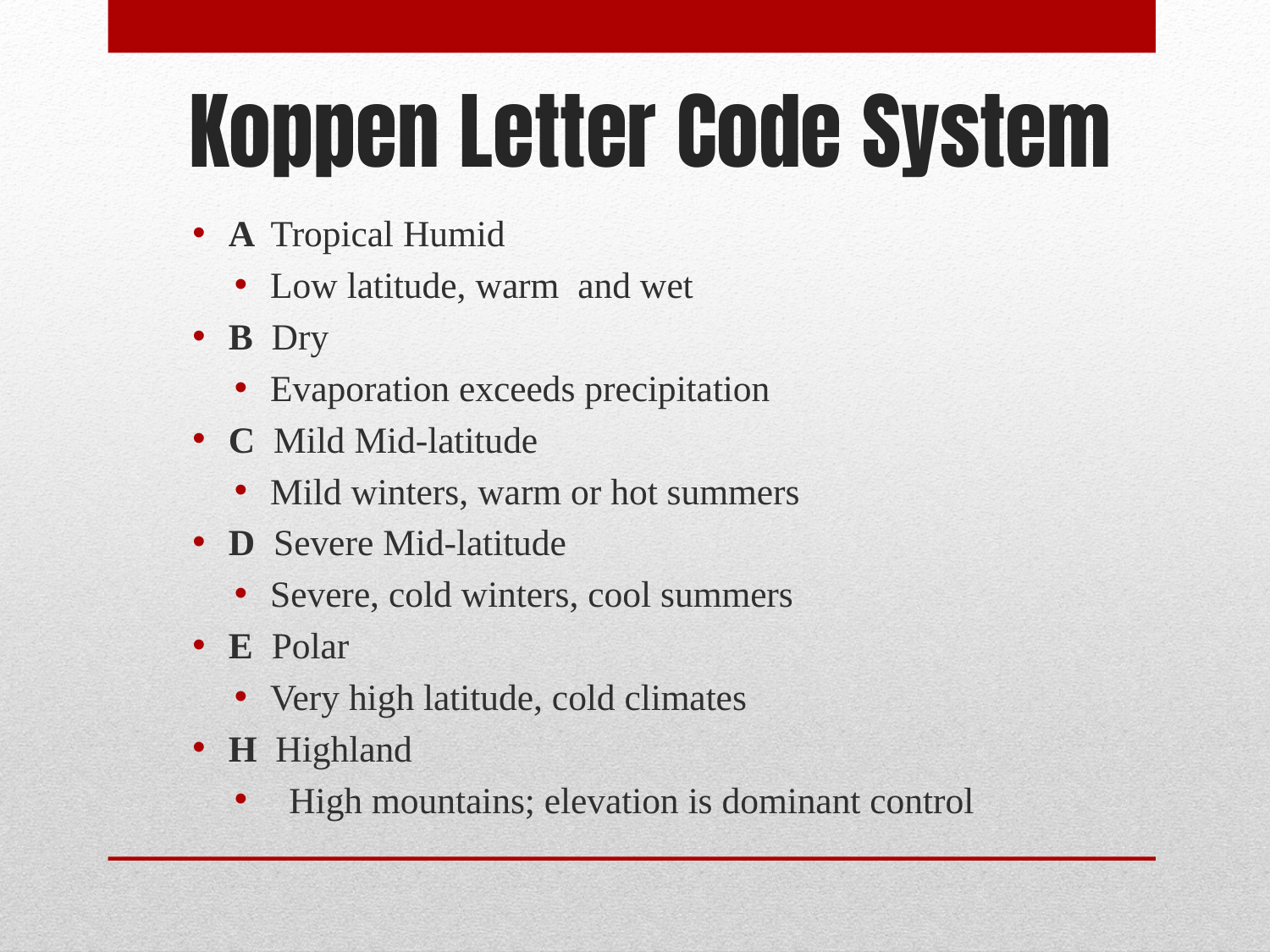

Koppen Letter Code System
A  Tropical Humid
Low latitude, warm  and wet
B  Dry
Evaporation exceeds precipitation
C  Mild Mid-latitude
Mild winters, warm or hot summers
D  Severe Mid-latitude
Severe, cold winters, cool summers
E  Polar
Very high latitude, cold climates
H  Highland
  High mountains; elevation is dominant control